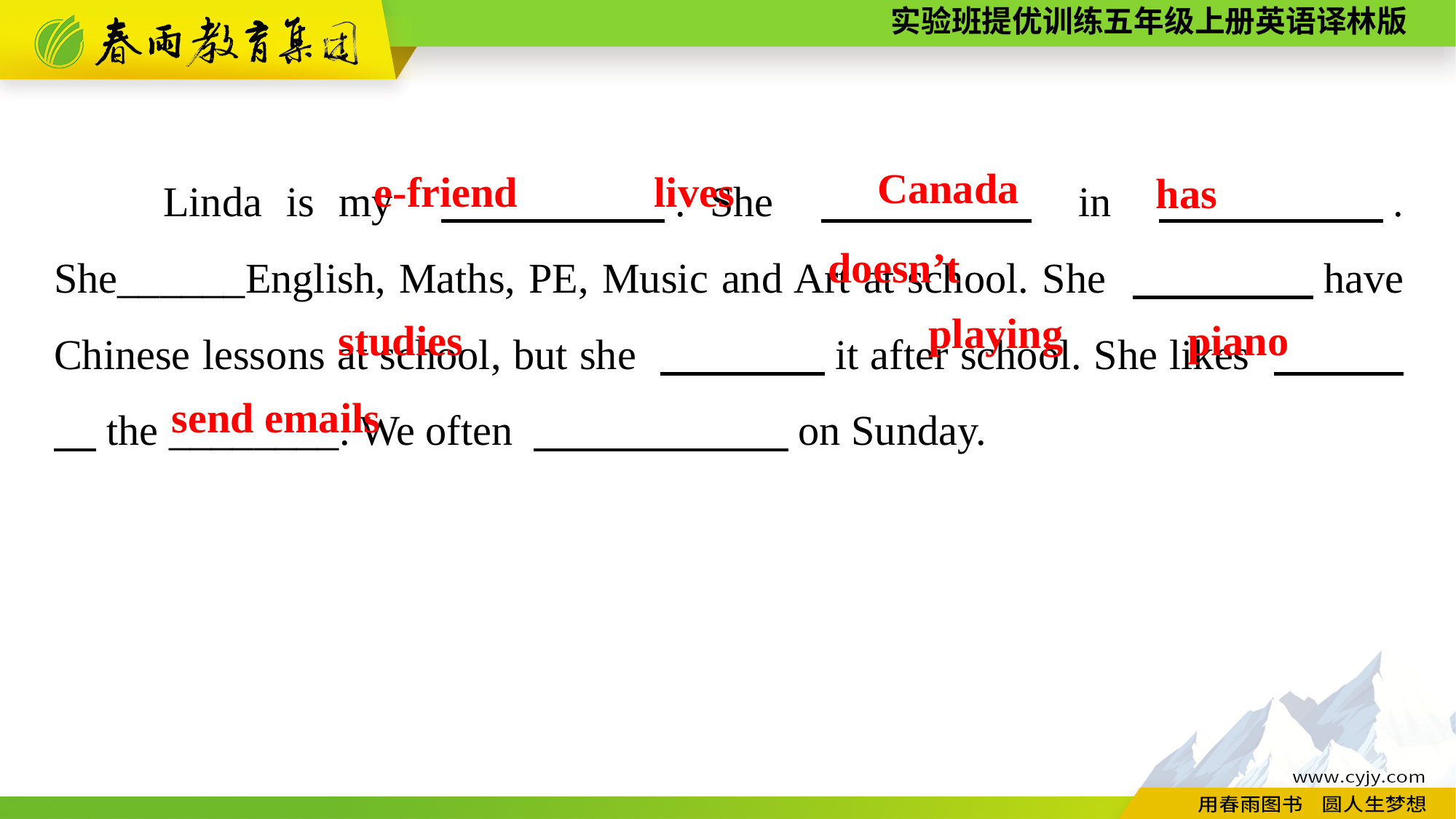

Linda is my 　　　　. She 　　　　 in 　　　　. She______English, Maths, PE, Music and Art at school. She 　　　　have Chinese lessons at school, but she 　   　　it after school. She likes 　　　　the ________. We often 　　　　　　on Sunday.
Canada
e-friend
lives
has
doesn’t
playing
studies
piano
send emails